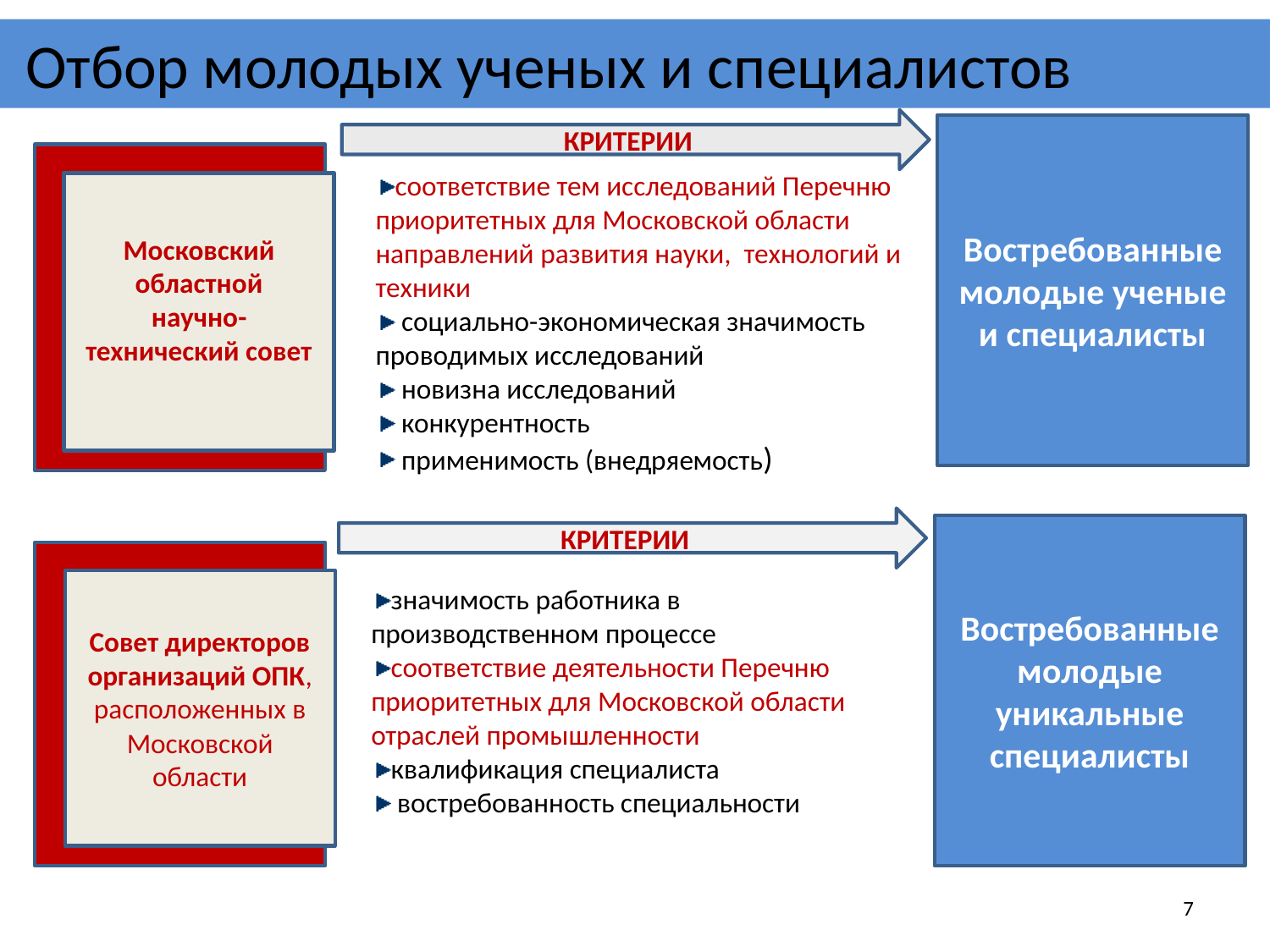

# Отбор молодых ученых и специалистов
КРИТЕРИИ
Востребованные молодые ученые и специалисты

соответствие тем исследований Перечню приоритетных для Московской области направлений развития науки,  технологий и техники
 социально-экономическая значимость проводимых исследований
 новизна исследований
 конкурентность
 применимость (внедряемость)
Московский областной
научно-технический совет

КРИТЕРИИ
Востребованные молодые уникальные специалисты

Совет директоров организаций ОПК, расположенных в Московской области
значимость работника в производственном процессе
соответствие деятельности Перечню приоритетных для Московской области отраслей промышленности
квалификация специалиста
 востребованность специальности
7